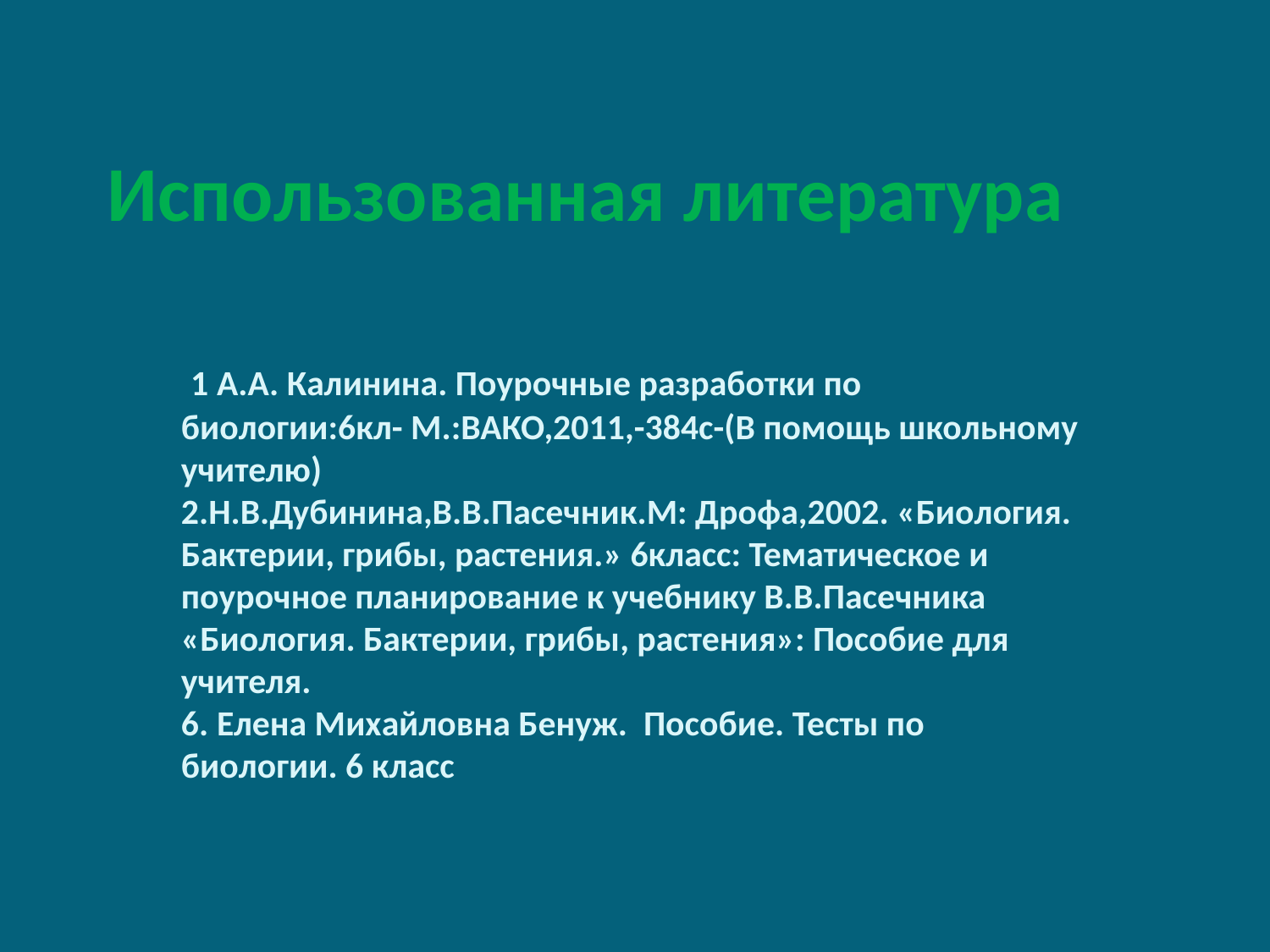

Использованная литература
 1 А.А. Калинина. Поурочные разработки по биологии:6кл- М.:ВАКО,2011,-384с-(В помощь школьному учителю)
2.Н.В.Дубинина,В.В.Пасечник.М: Дрофа,2002. «Биология. Бактерии, грибы, растения.» 6класс: Тематическое и поурочное планирование к учебнику В.В.Пасечника «Биология. Бактерии, грибы, растения»: Пособие для учителя.
6. Елена Михайловна Бенуж.  Пособие. Тесты по биологии. 6 класс